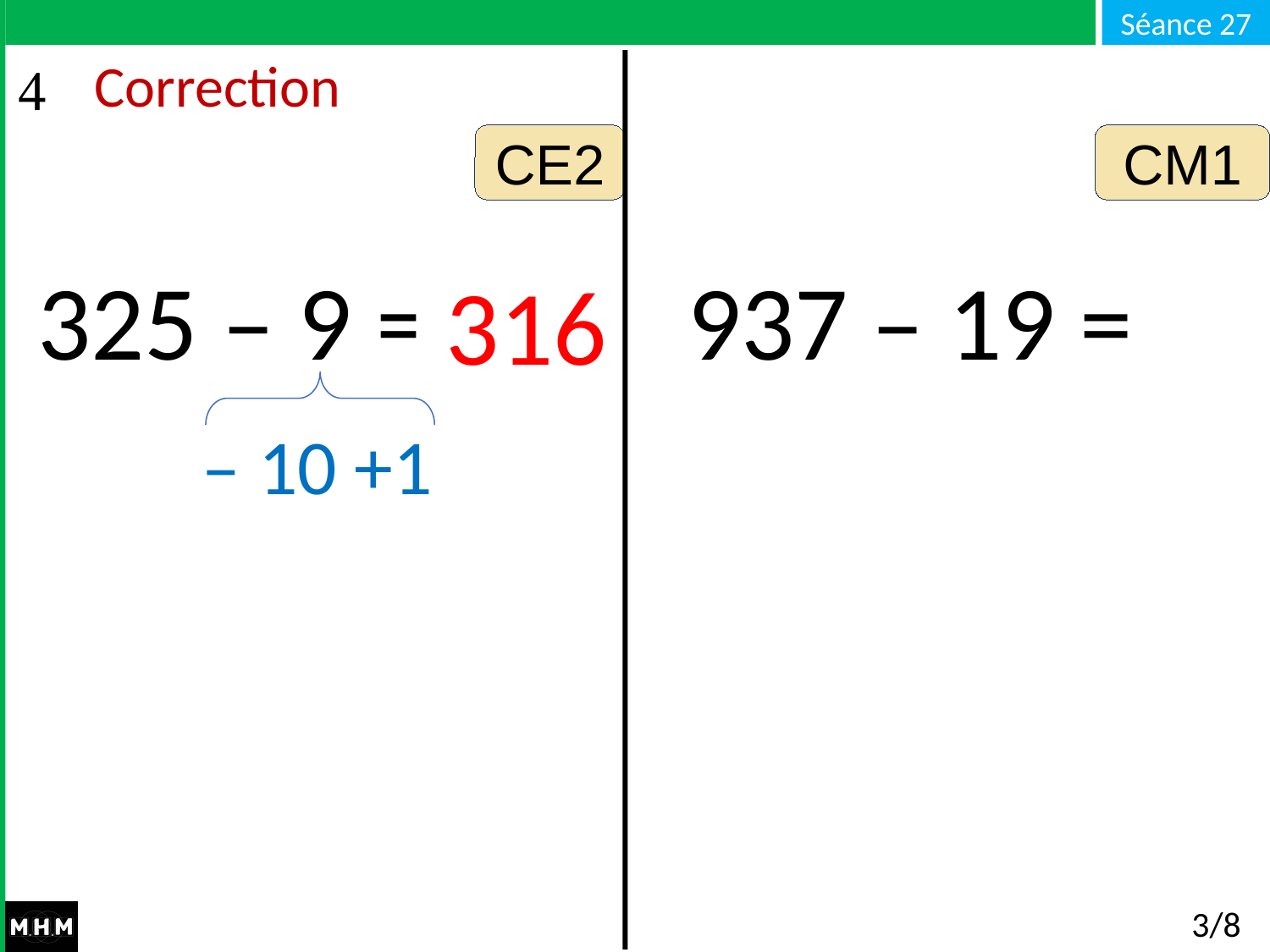

# Correction
CE2
CM1
325 – 9 =
937 – 19 =
316

– 10 +1
3/8